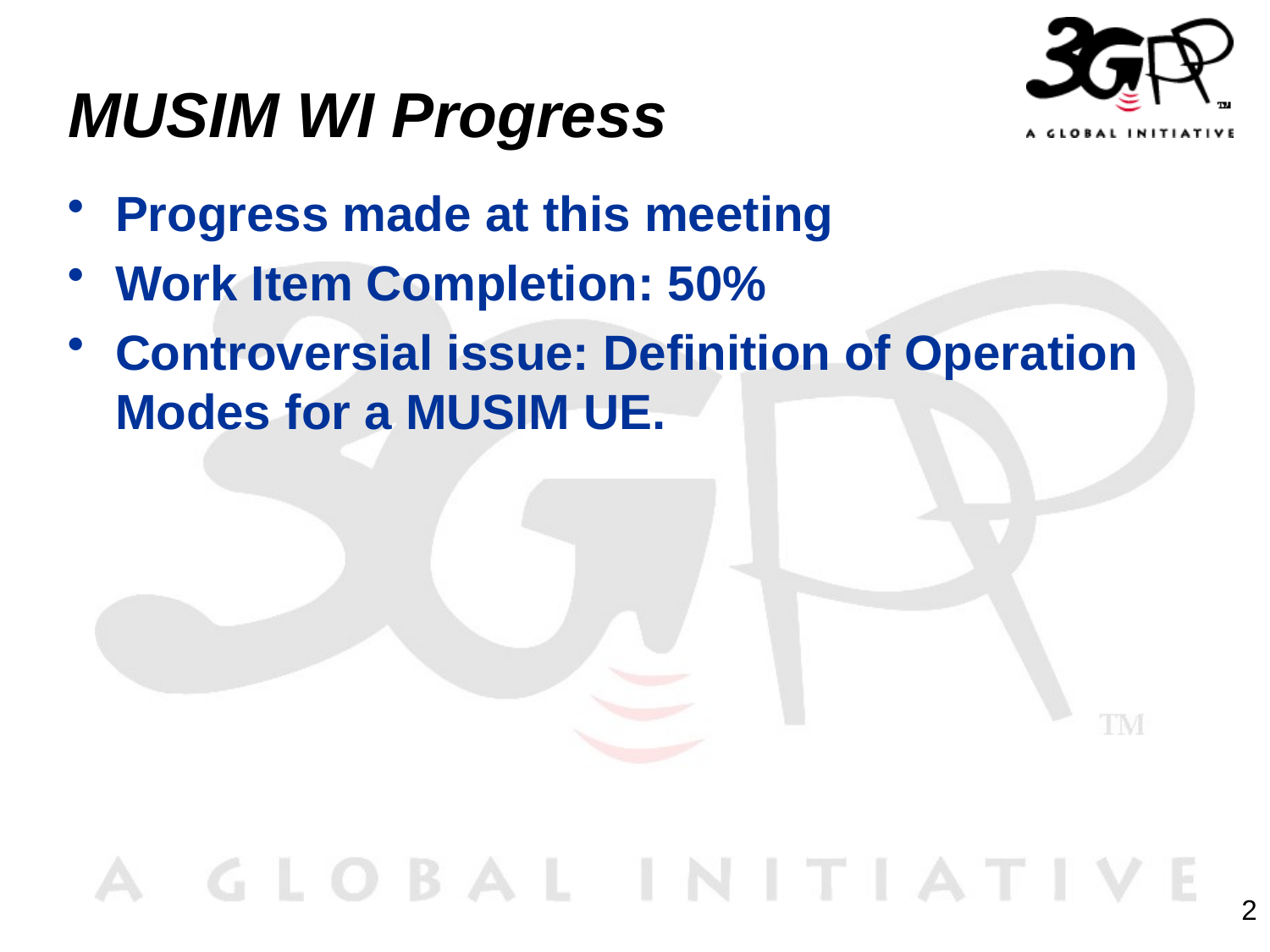

# MUSIM WI Progress
Progress made at this meeting
Work Item Completion: 50%
Controversial issue: Definition of Operation Modes for a MUSIM UE.
2